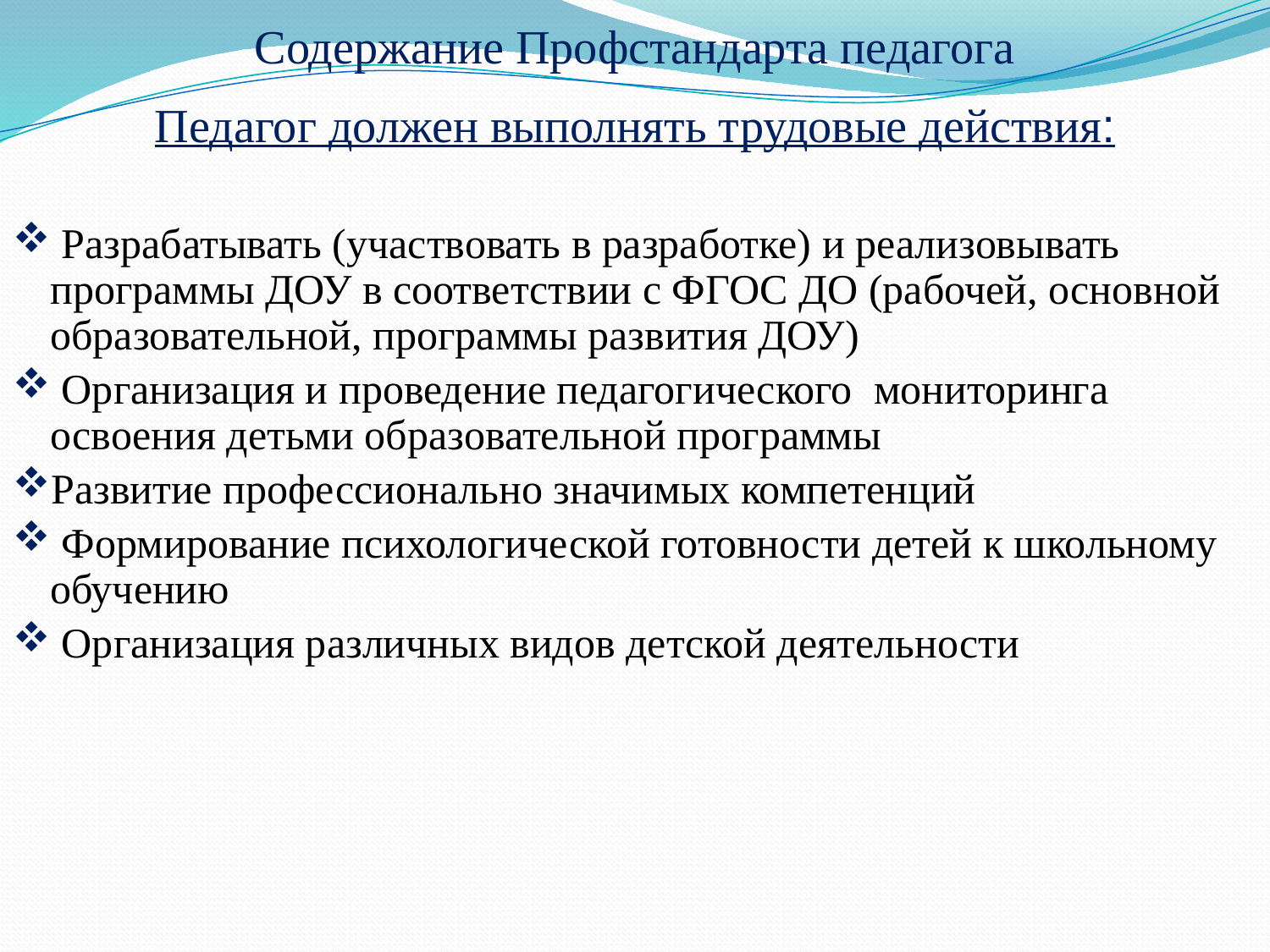

Содержание Профстандарта педагога

Педагог должен выполнять трудовые действия:

 Разрабатывать (участвовать в разработке) и реализовывать программы ДОУ в соответствии с ФГОС ДО (рабочей, основной образовательной, программы развития ДОУ)
 Организация и проведение педагогического  мониторинга освоения детьми образовательной программы
Развитие профессионально значимых компетенций
 Формирование психологической готовности детей к школьному обучению
 Организация различных видов детской деятельности